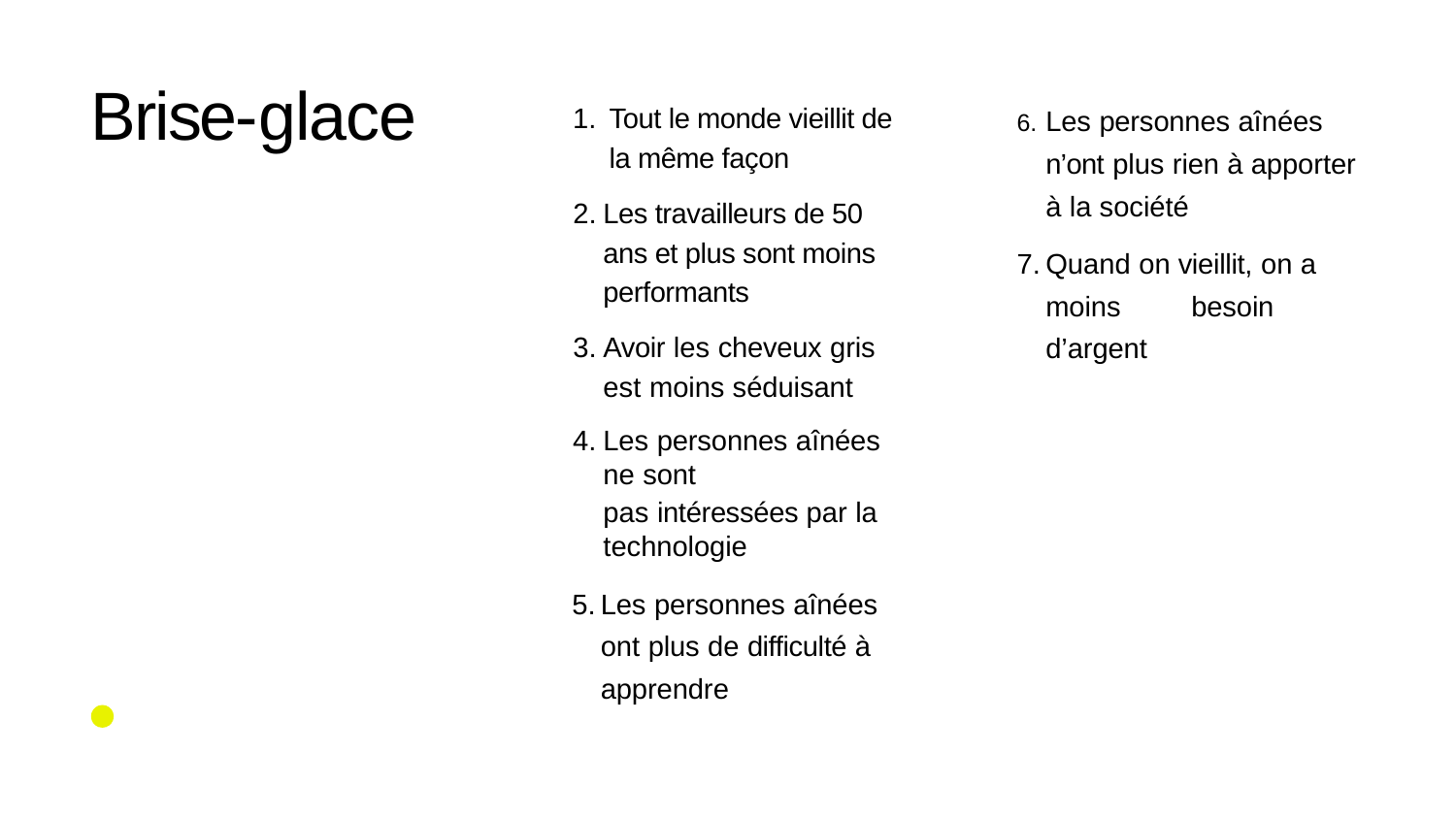

# Brise-glace
Tout le monde vieillit de la même façon
Les travailleurs de 50 ans et plus sont moins performants
Avoir les cheveux gris est moins séduisant
Les personnes aînées ne sont
pas intéressées par la technologie
Les personnes aînées ont plus de difficulté à apprendre
6.	Les personnes aînées
n’ont plus rien à apporter
à la société
7.	Quand on vieillit, on a moins 	besoin d’argent